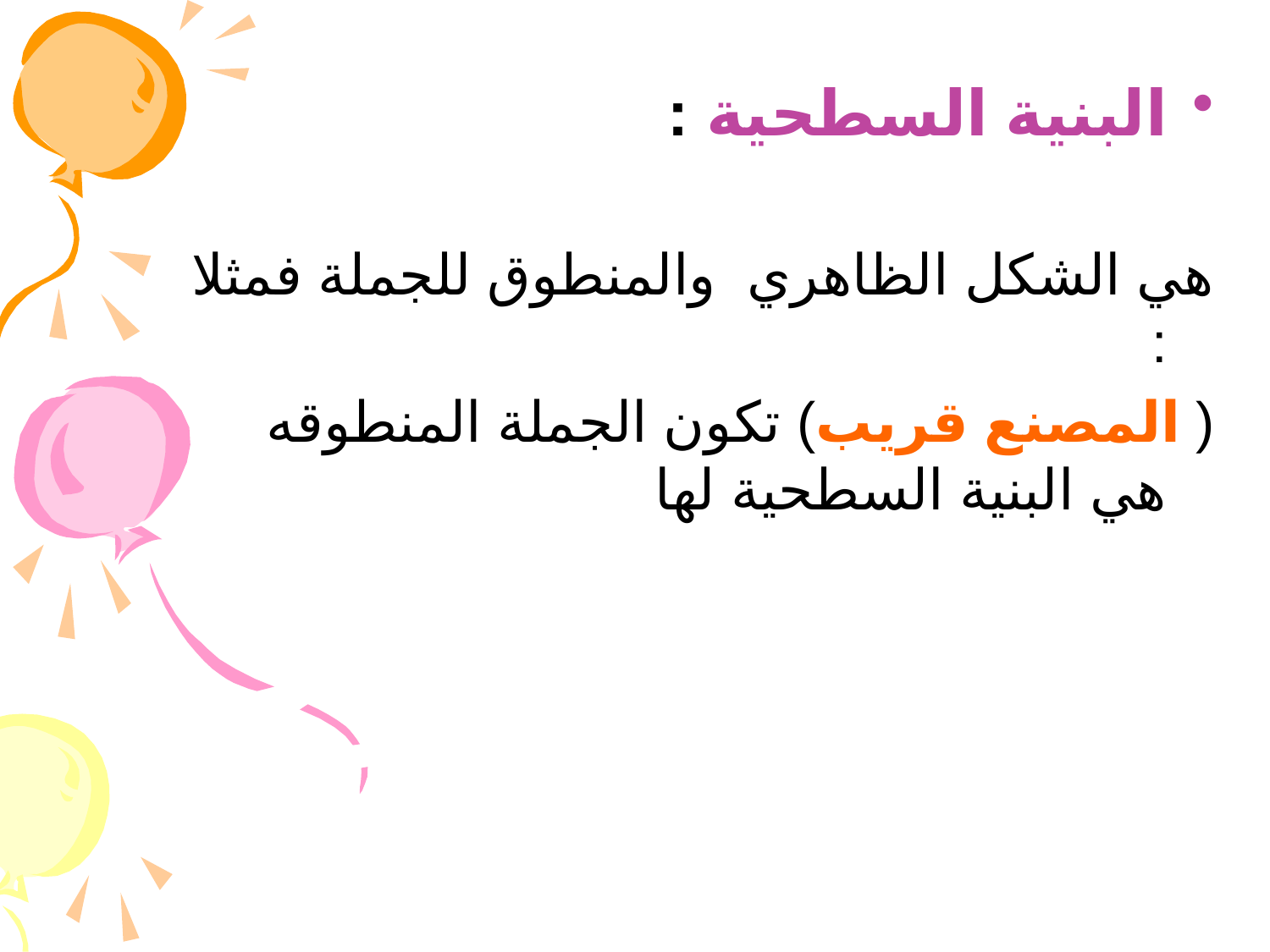

البنية السطحية :

هي الشكل الظاهري  والمنطوق للجملة فمثلا :
( المصنع قريب) تكون الجملة المنطوقه هي البنية السطحية لها